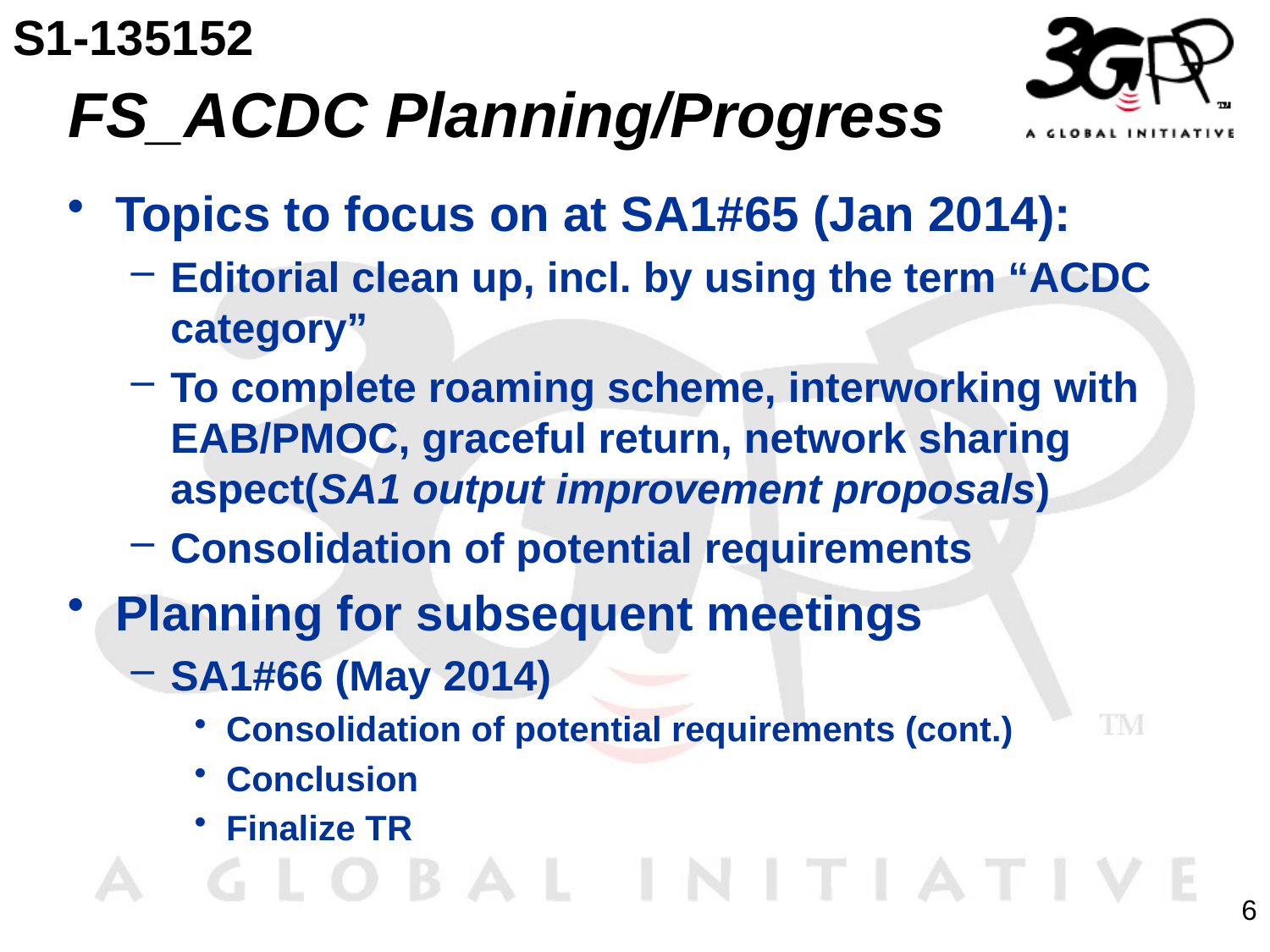

S1-135152
# FS_ACDC Planning/Progress
Topics to focus on at SA1#65 (Jan 2014):
Editorial clean up, incl. by using the term “ACDC category”
To complete roaming scheme, interworking with EAB/PMOC, graceful return, network sharing aspect(SA1 output improvement proposals)
Consolidation of potential requirements
Planning for subsequent meetings
SA1#66 (May 2014)
Consolidation of potential requirements (cont.)
Conclusion
Finalize TR
6